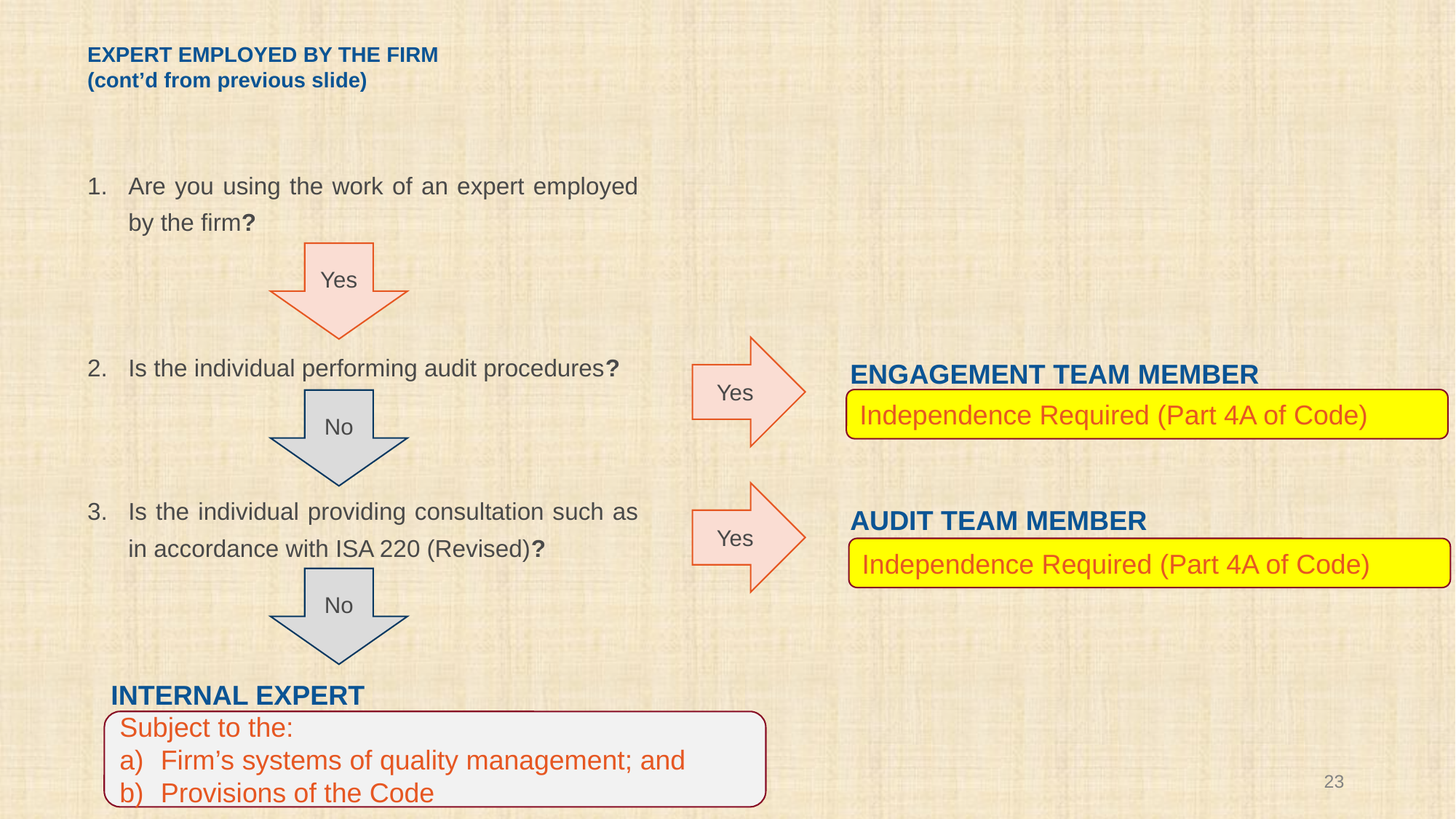

EXPERT EMPLOYED BY THE FIRM
(cont’d from previous slide)

Are you using the work of an expert employed by the firm?
Yes
Is the individual performing audit procedures?
ENGAGEMENT TEAM MEMBER
Yes
Independence Required (Part 4A of Code)
No
Is the individual providing consultation such as in accordance with ISA 220 (Revised)?
AUDIT TEAM MEMBER
Yes
Independence Required (Part 4A of Code)
No
INTERNAL EXPERT
Subject to the:
Firm’s systems of quality management; and
Provisions of the Code
23